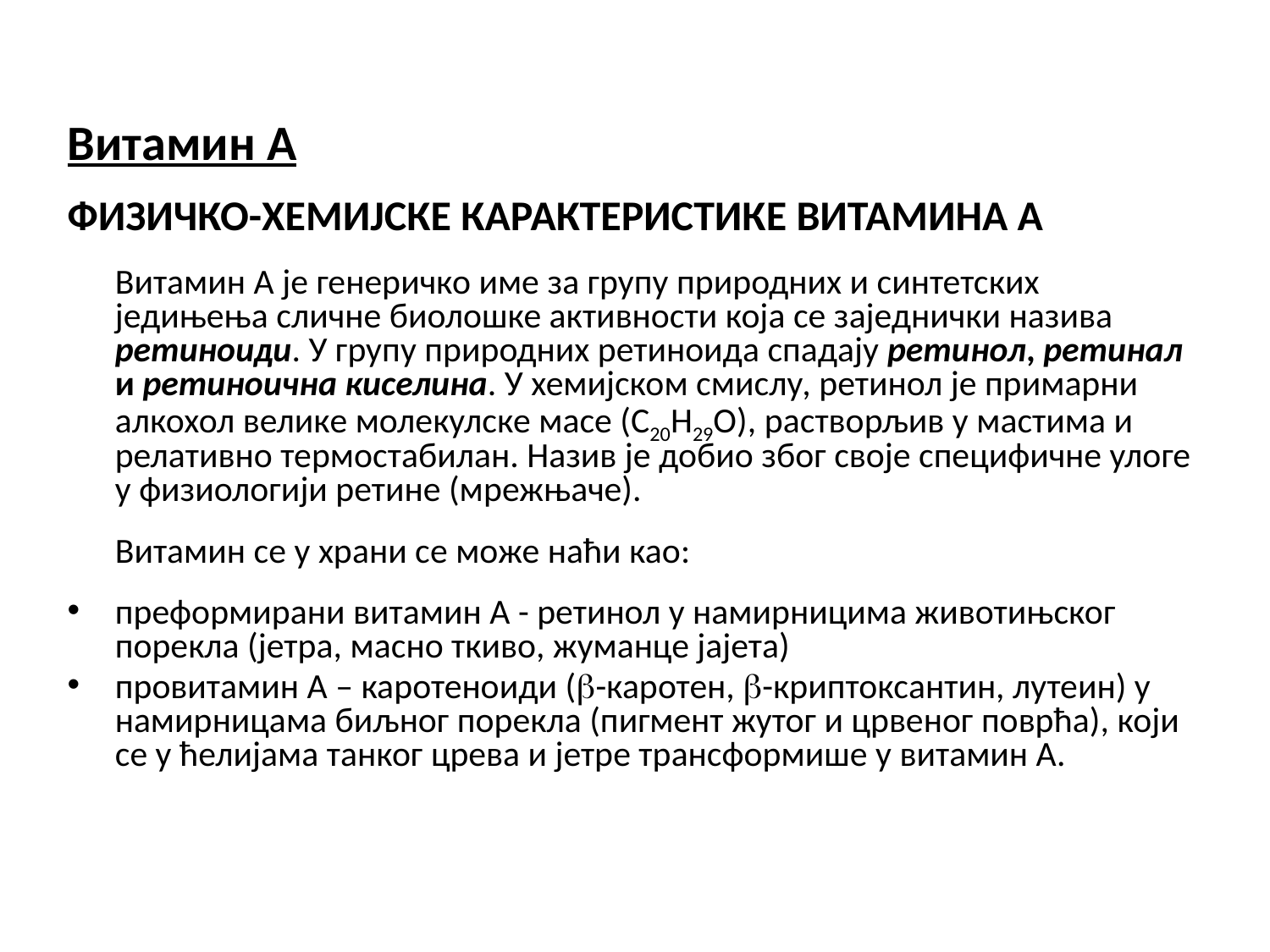

Витамин А

ФИЗИЧКО-ХЕМИЈСКЕ КАРАКТЕРИСТИКЕ ВИТАМИНА А

	Витамин А је генеричко име за групу природних и синтетских једињења сличне биолошке активности која се заједнички назива ретиноиди. У групу природних ретиноида спадају ретинол, ретинал и ретиноична киселина. У хемијском смислу, ретинол је примарни алкохол велике молекулске масе (C20H29O), растворљив у мастима и релативно термостабилан. Назив је добио због своје специфичне улоге у физиологији ретине (мрежњаче).

	Витамин се у храни се може наћи као:

преформирани витамин А - ретинол у намирницима животињског порекла (јетра, масно ткиво, жуманце јајета)
провитамин А – каротеноиди (β-каротен, β-криптоксантин, лутеин) у намирницама биљног порекла (пигмент жутог и црвеног поврћа), који се у ћелијама танког црева и јетре трансформише у витамин А.